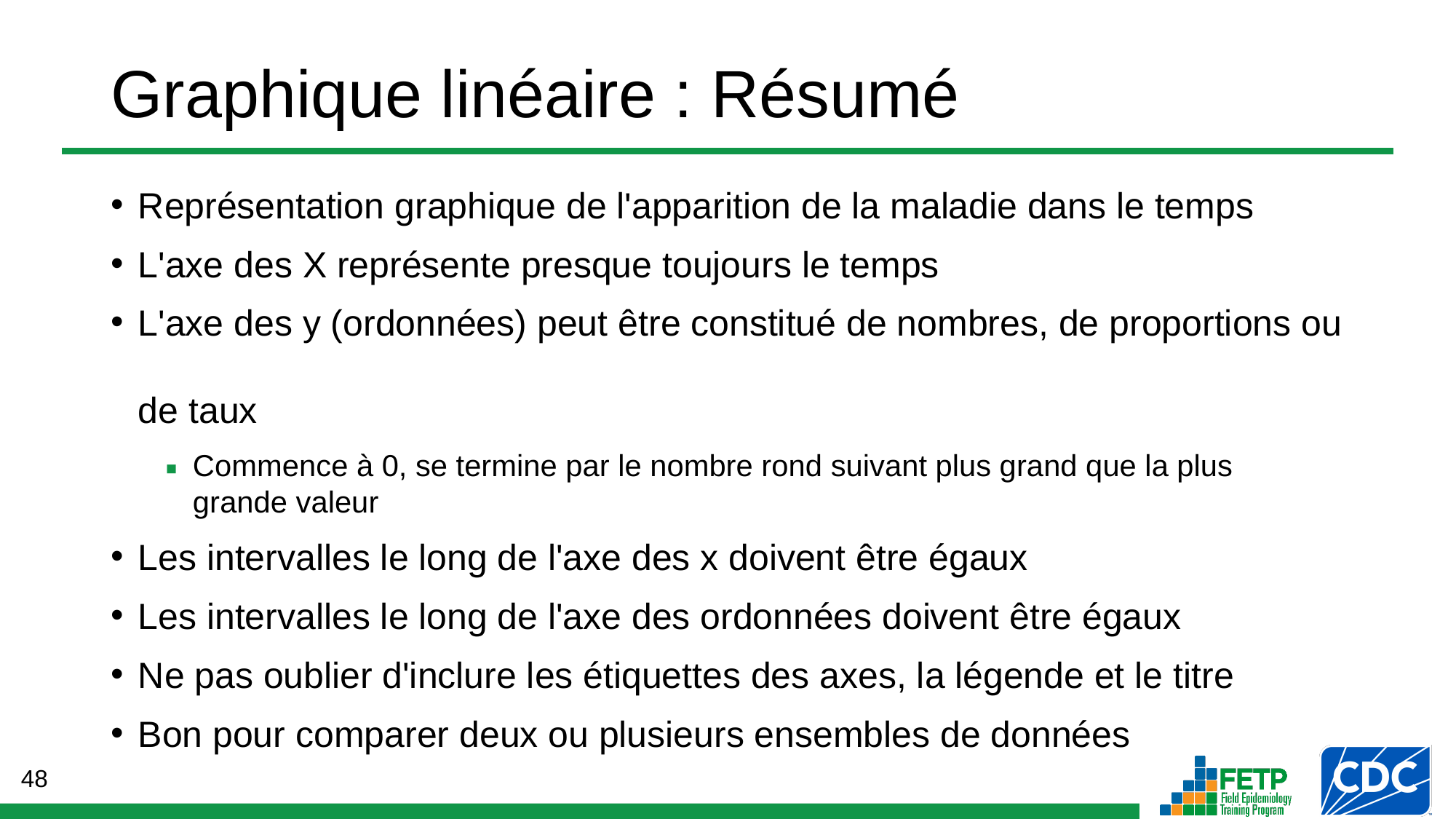

# Graphique linéaire : Résumé
Représentation graphique de l'apparition de la maladie dans le temps
L'axe des X représente presque toujours le temps
L'axe des y (ordonnées) peut être constitué de nombres, de proportions ou
de taux
Commence à 0, se termine par le nombre rond suivant plus grand que la plus   grande valeur
Les intervalles le long de l'axe des x doivent être égaux
Les intervalles le long de l'axe des ordonnées doivent être égaux
Ne pas oublier d'inclure les étiquettes des axes, la légende et le titre
Bon pour comparer deux ou plusieurs ensembles de données